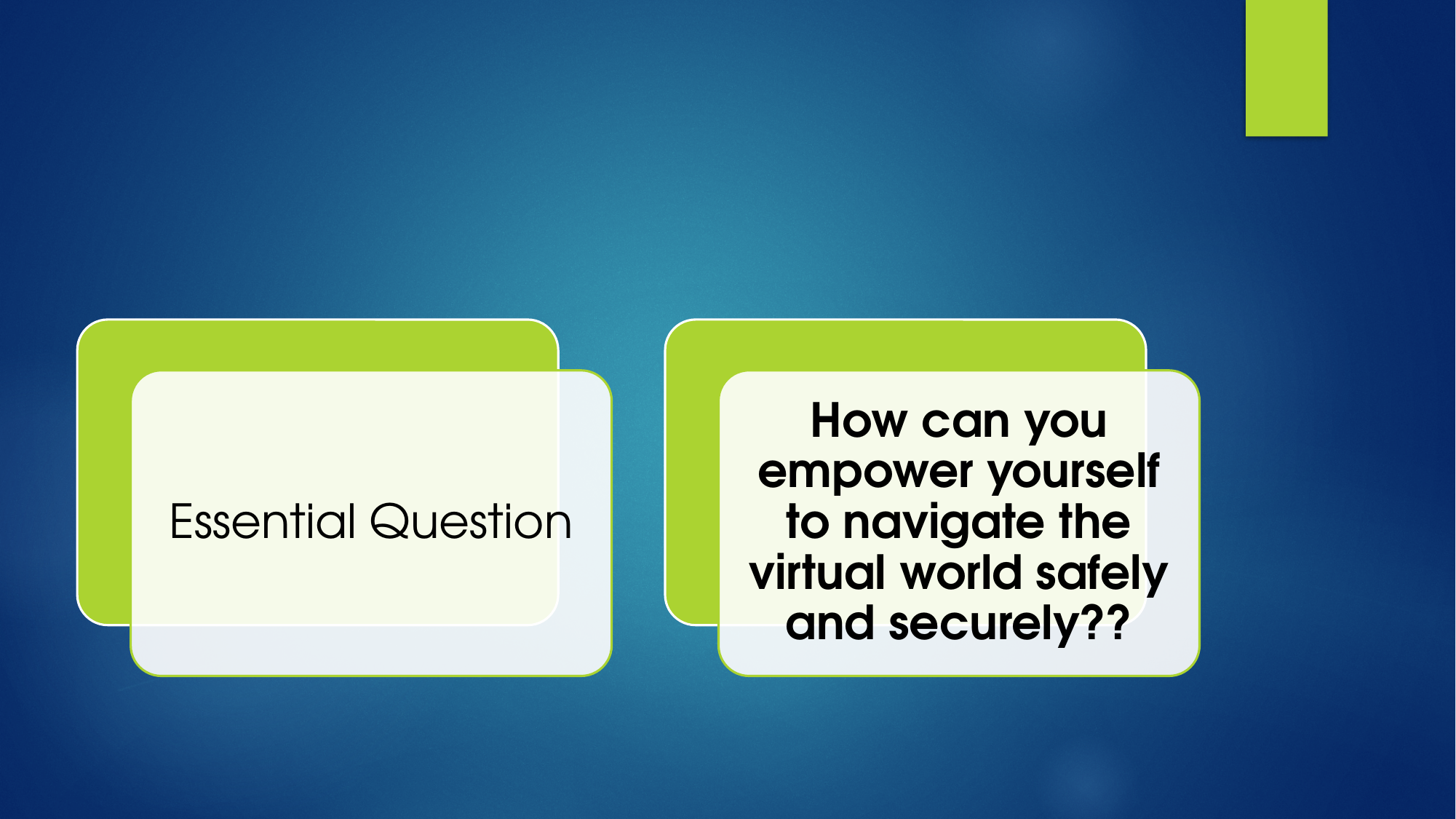

Essential Question
How can you empower yourself to navigate the virtual world safely and securely??